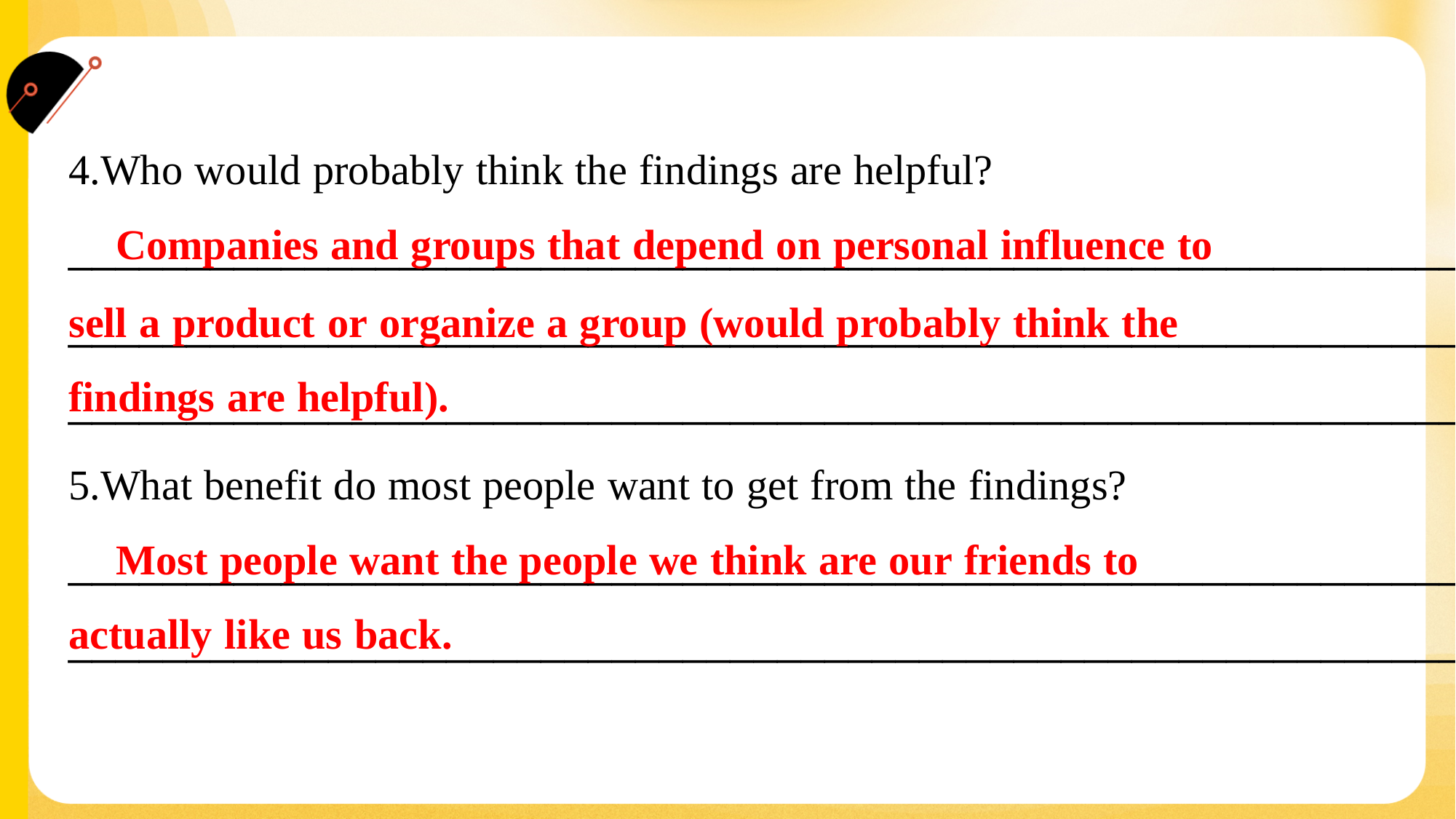

4.Who would probably think the findings are helpful?
______________________________________________________________
______________________________________________________________
______________________________________________________________

    Companies and groups that depend on personal influence to
sell a product or organize a group (would probably think the
findings are helpful).
5.What benefit do most people want to get from the findings?
______________________________________________________________
______________________________________________________________

    Most people want the people we think are our friends to
actually like us back.